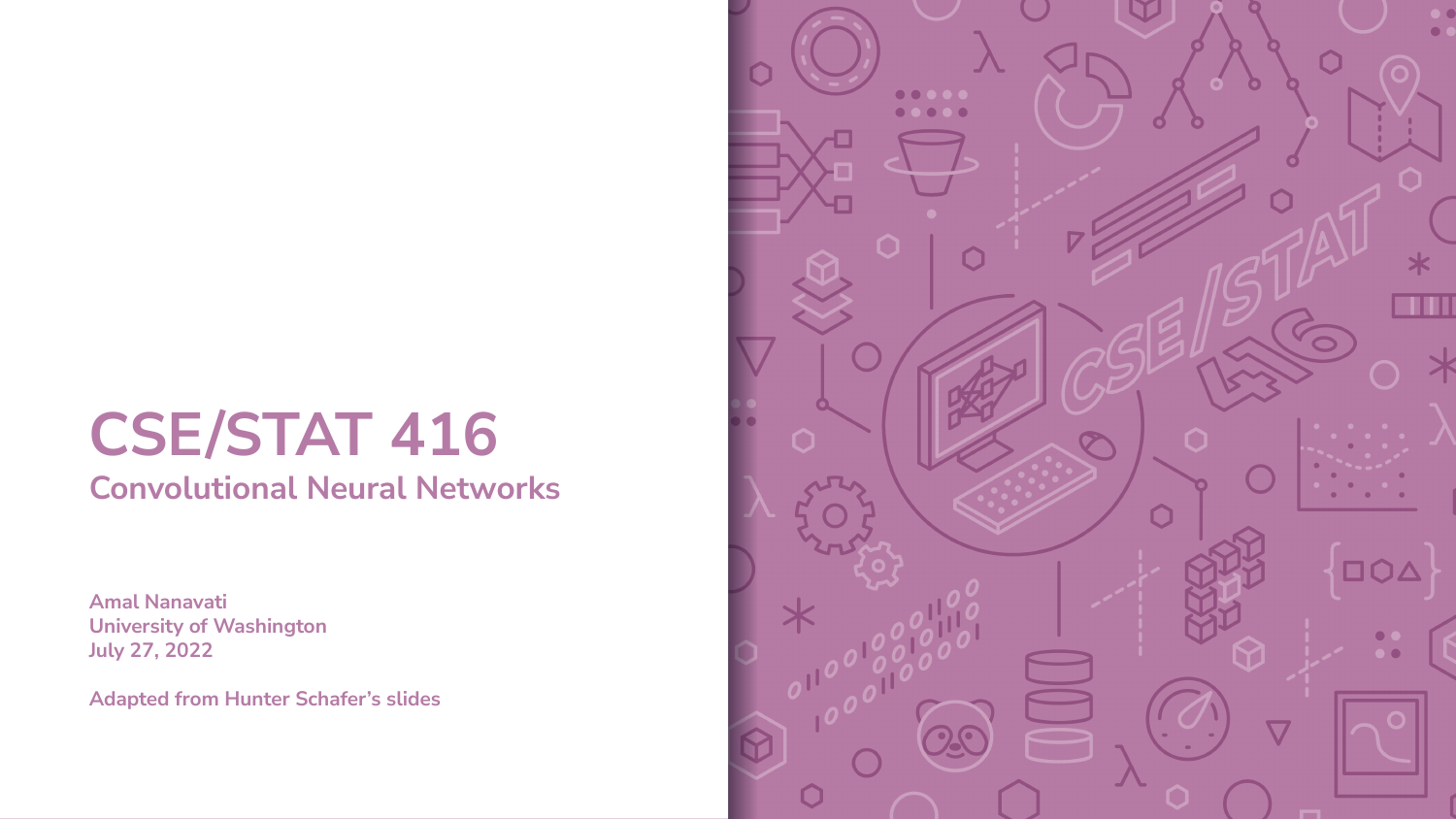

# CSE/STAT 416 Convolutional Neural Networks Amal Nanavati University of Washington July 27, 2022 Adapted from Hunter Schafer’s slides